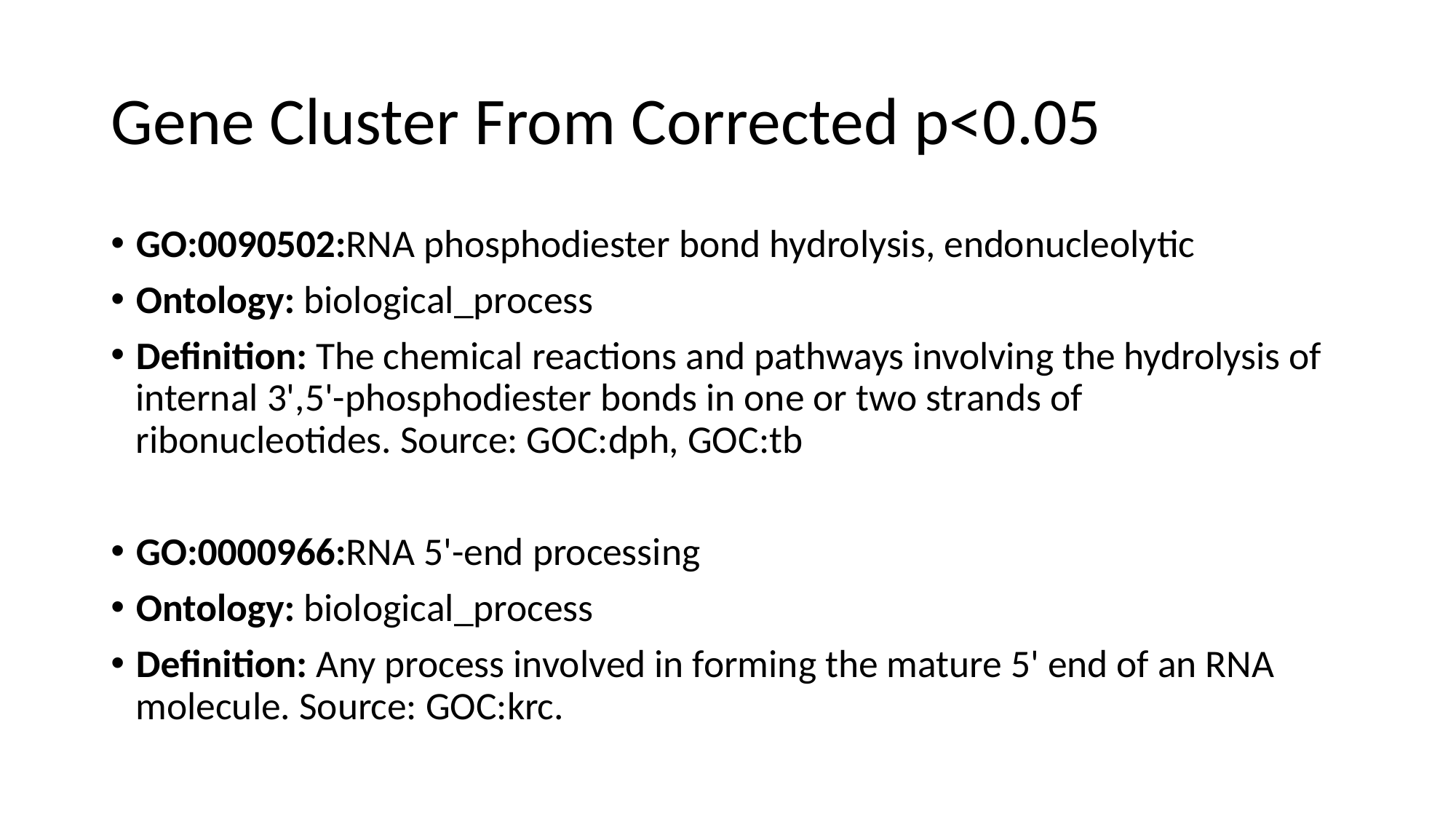

# Gene Cluster From Corrected p<0.05
GO:0090502:RNA phosphodiester bond hydrolysis, endonucleolytic
Ontology: biological_process
Definition: The chemical reactions and pathways involving the hydrolysis of internal 3',5'-phosphodiester bonds in one or two strands of ribonucleotides. Source: GOC:dph, GOC:tb

GO:0000966:RNA 5'-end processing
Ontology: biological_process
Definition: Any process involved in forming the mature 5' end of an RNA molecule. Source: GOC:krc.